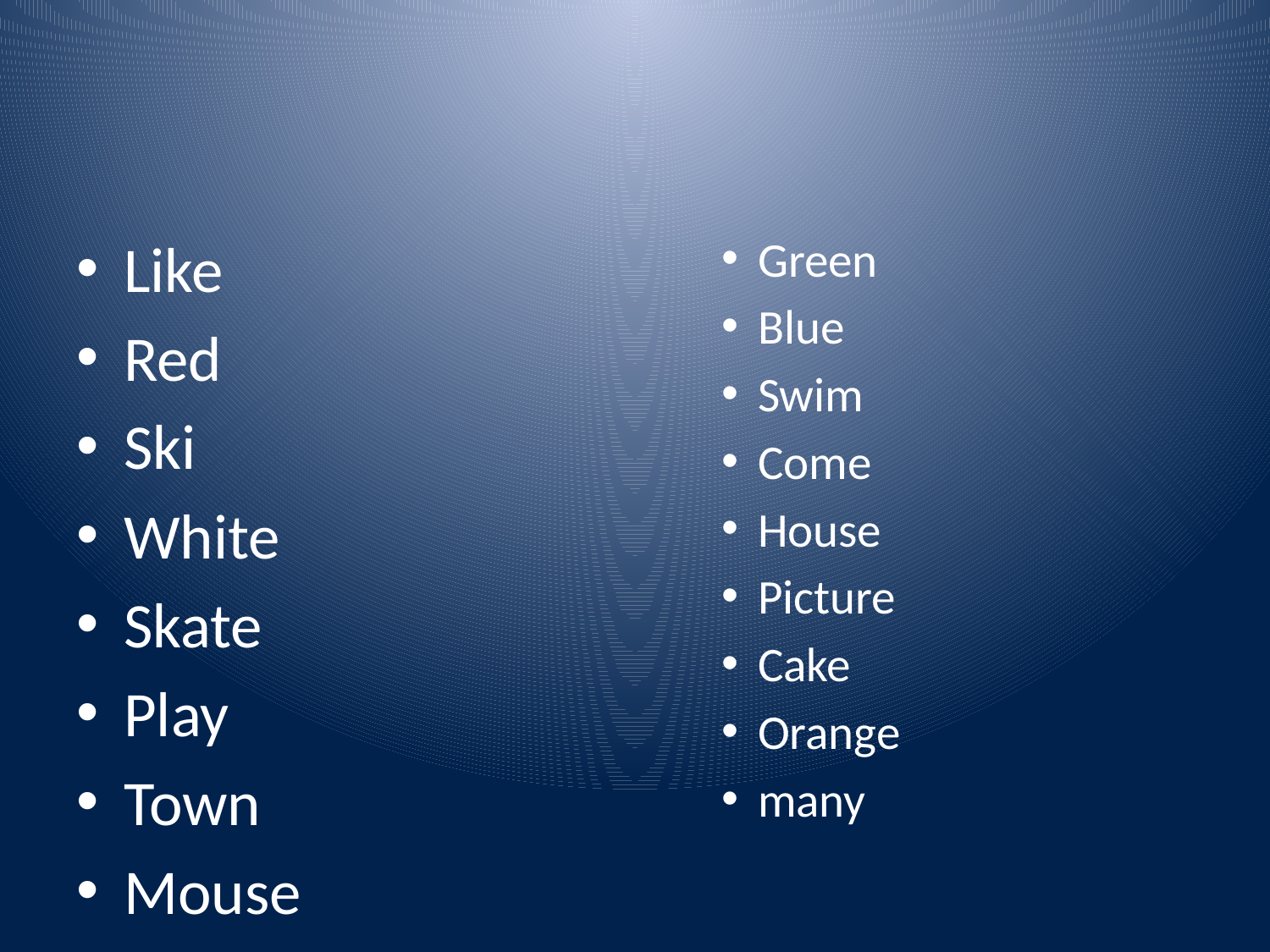

#
Like
Red
Ski
White
Skate
Play
Town
Mouse
Visit
Green
Blue
Swim
Come
House
Picture
Cake
Orange
many